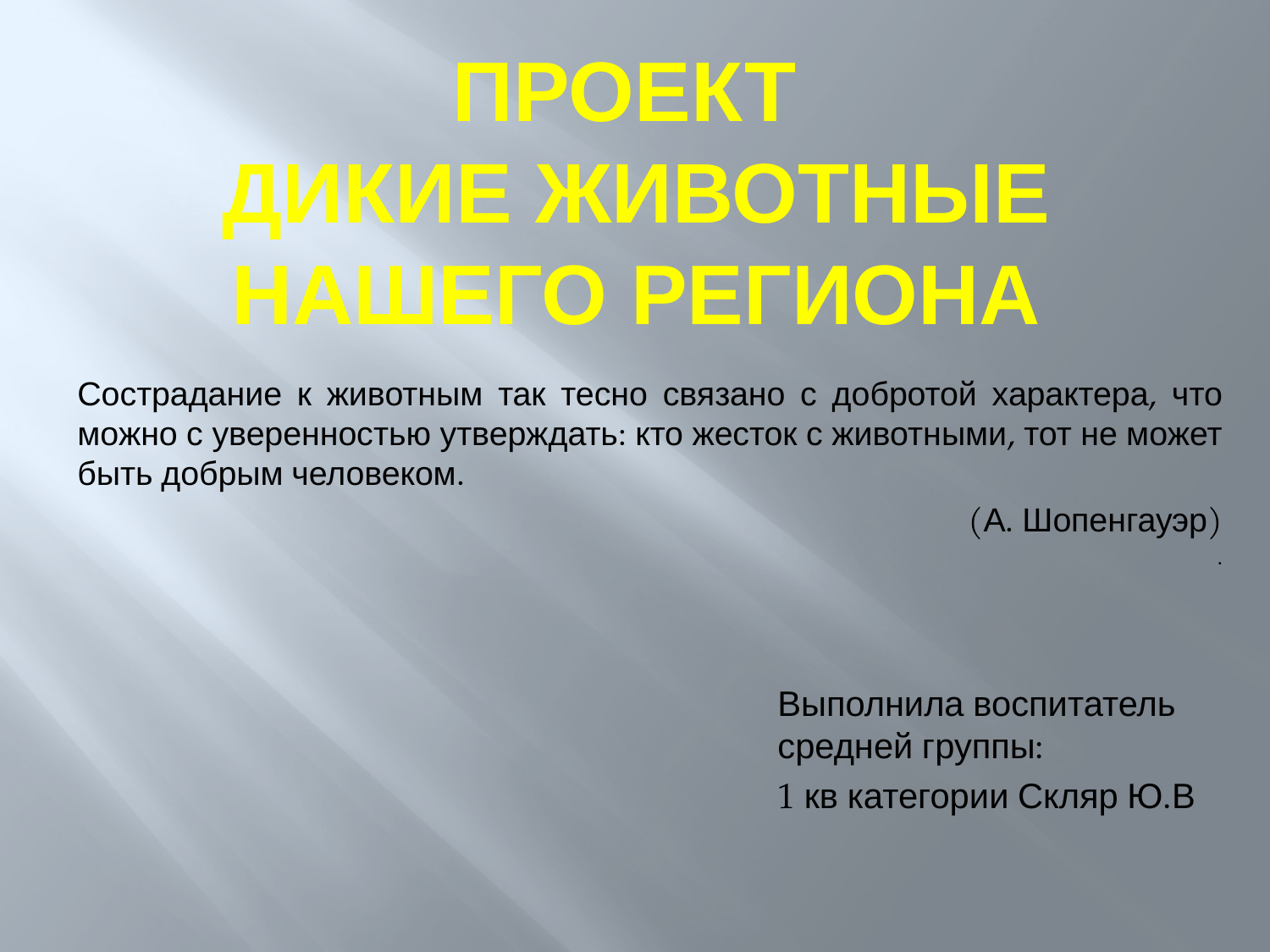

# ПРОЕКТ ДИКИЕ ЖИВОТНЫЕ НАШЕГО РЕГИОНА
Сострадание к животным так тесно связано с добротой характера, что можно с уверенностью утверждать: кто жесток с животными, тот не может быть добрым человеком.
(А. Шопенгауэр)
.
Выполнила воспитатель средней группы:
1 кв категории Скляр Ю.В